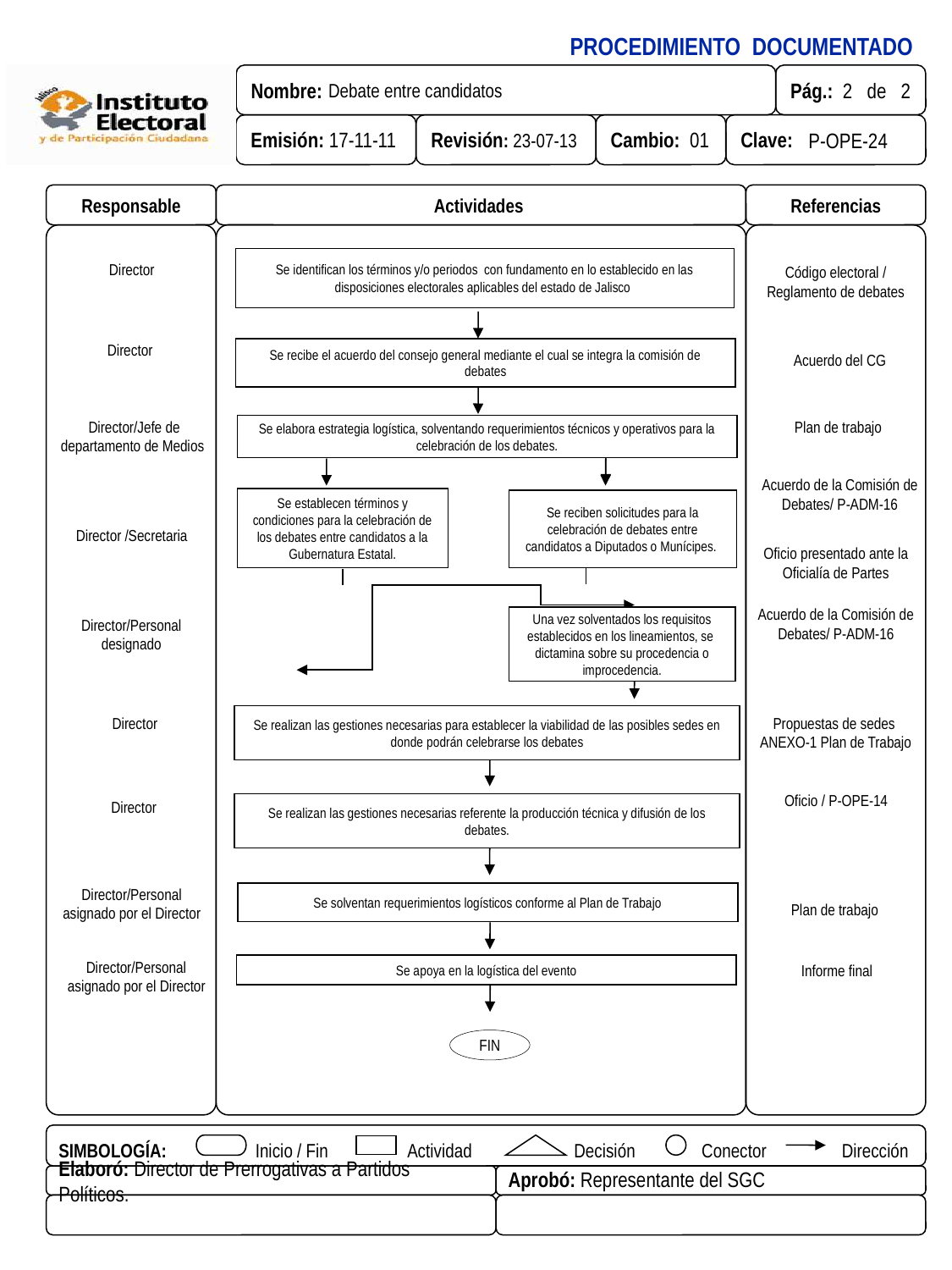

Responsable
Actividades
Referencias

Se identifican los términos y/o periodos  con fundamento en lo establecido en las disposiciones electorales aplicables del estado de Jalisco
Director
Código electoral / Reglamento de debates
Director
Se recibe el acuerdo del consejo general mediante el cual se integra la comisión de debates
Acuerdo del CG
Se elabora estrategia logística, solventando requerimientos técnicos y operativos para la celebración de los debates.
Director/Jefe de departamento de Medios
Plan de trabajo
Acuerdo de la Comisión de Debates/ P-ADM-16
Se establecen términos y condiciones para la celebración de los debates entre candidatos a la Gubernatura Estatal.
Se reciben solicitudes para la celebración de debates entre candidatos a Diputados o Munícipes.
Director /Secretaria
Oficio presentado ante la Oficialía de Partes
Acuerdo de la Comisión de Debates/ P-ADM-16
Una vez solventados los requisitos establecidos en los lineamientos, se  dictamina sobre su procedencia o improcedencia.
Director/Personal designado
Se realizan las gestiones necesarias para establecer la viabilidad de las posibles sedes en donde podrán celebrarse los debates
Director
Propuestas de sedes
ANEXO-1 Plan de Trabajo
Oficio / P-OPE-14
Se realizan las gestiones necesarias referente la producción técnica y difusión de los debates.
Director
Director/Personal asignado por el Director
Se solventan requerimientos logísticos conforme al Plan de Trabajo
Plan de trabajo
Se apoya en la logística del evento
Director/Personal asignado por el Director
Informe final
FIN